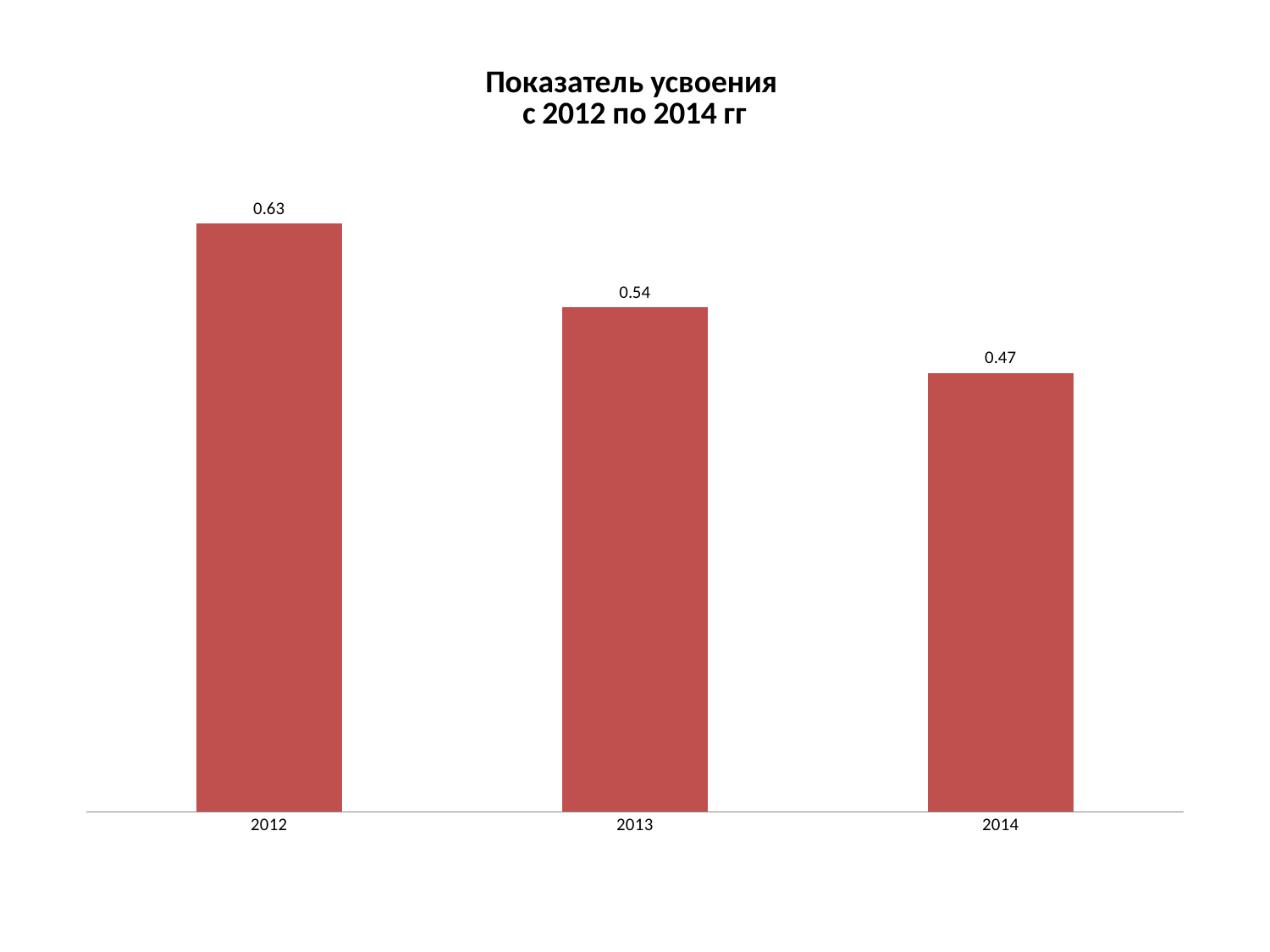

### Chart: Показатель усвоения
с 2012 по 2014 гг

| Category |  |
|---|---|
| 2012 | 0.6300000000000001 |
| 2013 | 0.54 |
| 2014 | 0.47000000000000003 |
#